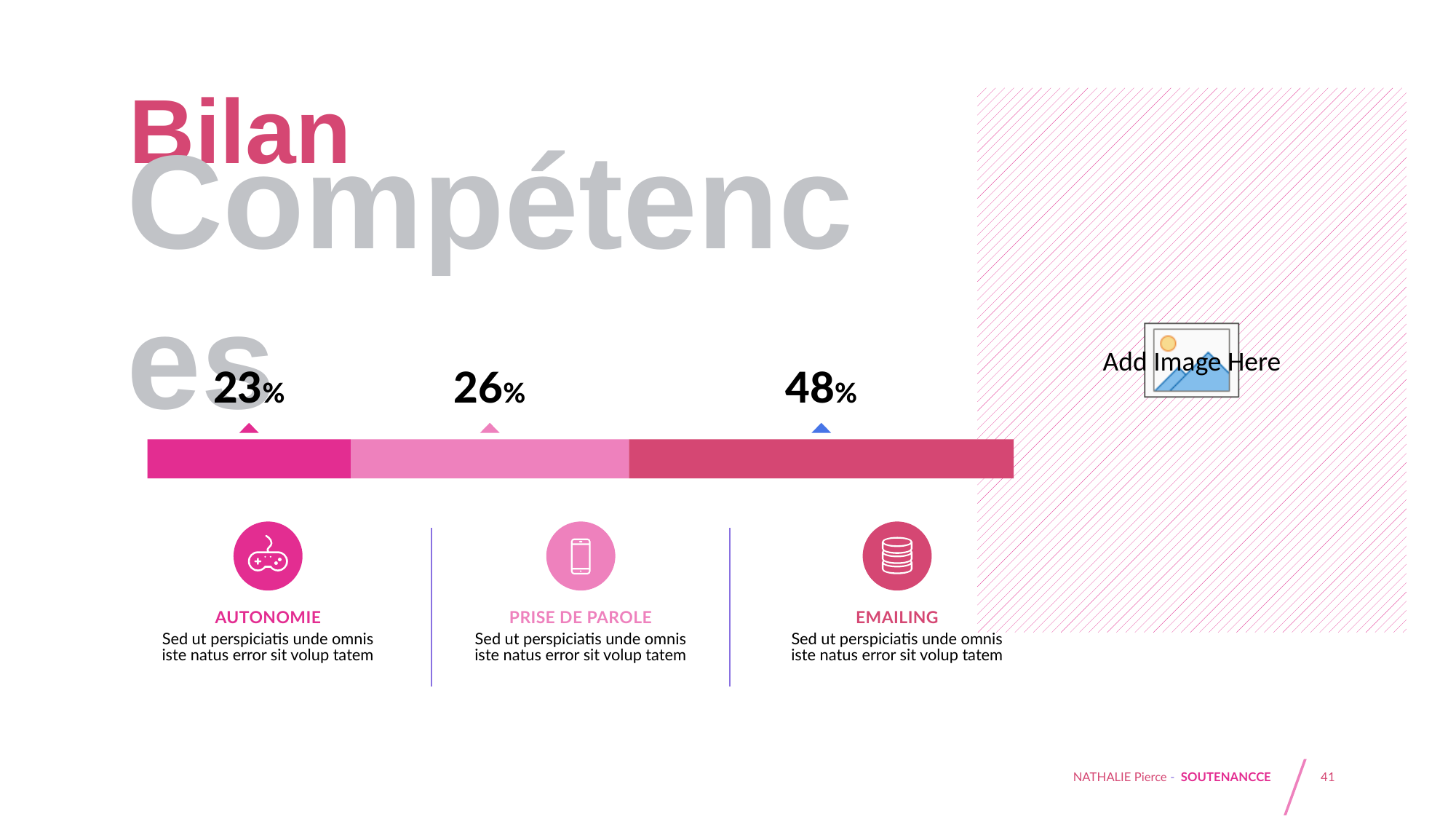

Bilan

Compétences
23%
26%
48%

autonomie
Sed ut perspiciatis unde omnis iste natus error sit volup tatem
Prise de parole
Sed ut perspiciatis unde omnis iste natus error sit volup tatem
emailing
Sed ut perspiciatis unde omnis iste natus error sit volup tatem